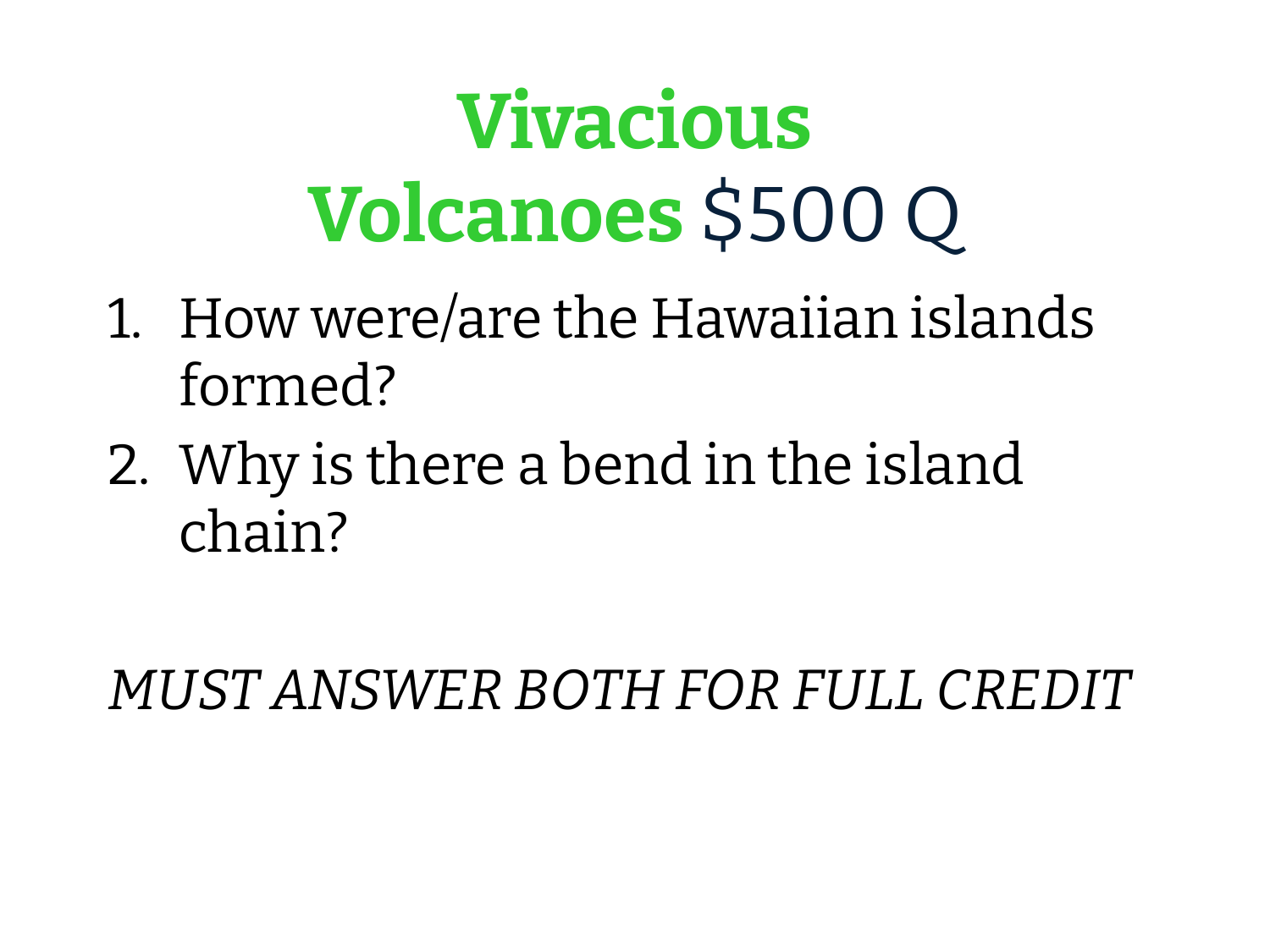

# Vivacious Volcanoes $500 Q
How were/are the Hawaiian islands formed?
Why is there a bend in the island chain?

MUST ANSWER BOTH FOR FULL CREDIT